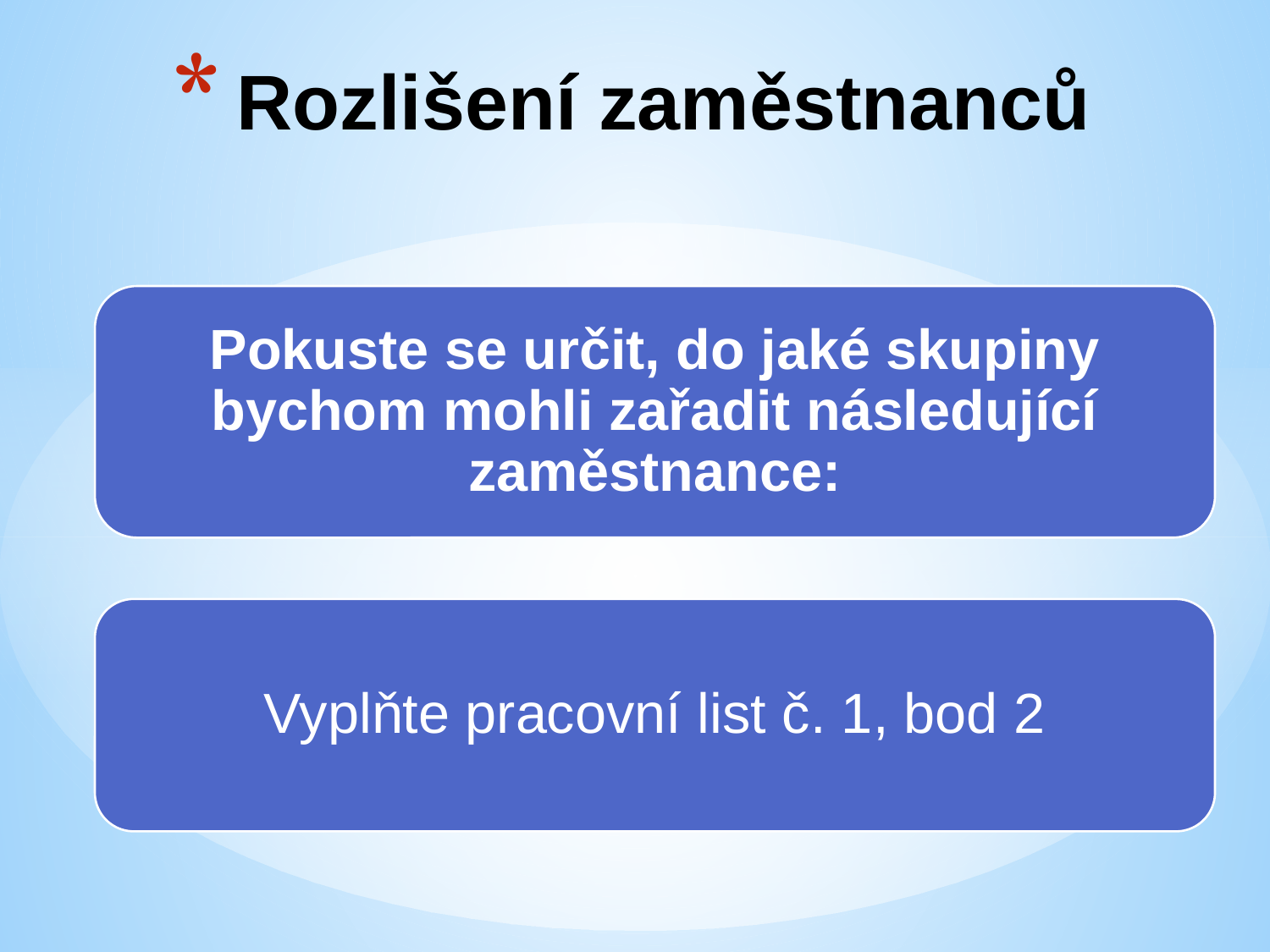

# Rozlišení zaměstnanců
Pokuste se určit, do jaké skupiny bychom mohli zařadit následující zaměstnance:
Vyplňte pracovní list č. 1, bod 2